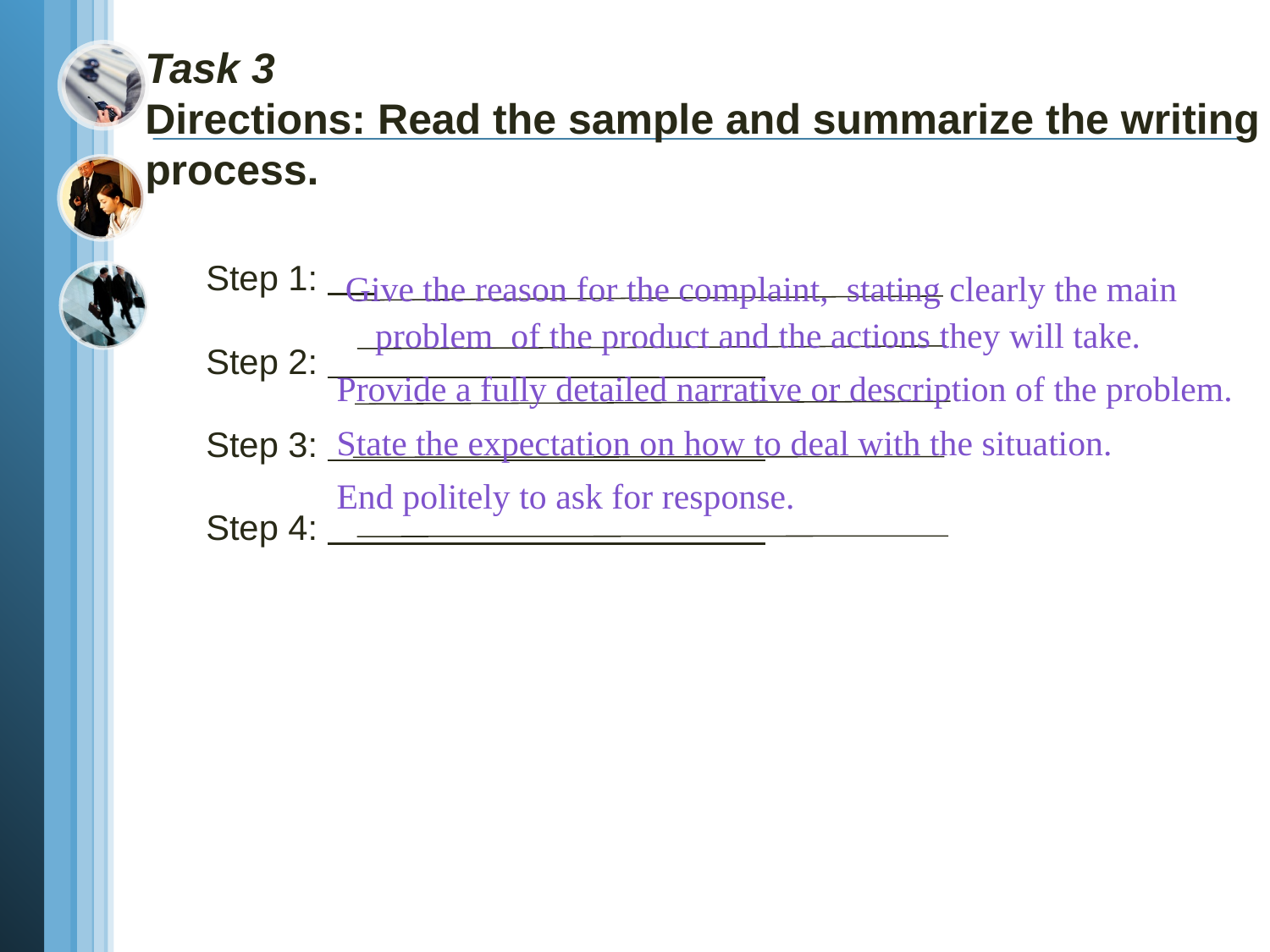

# Task 3 Directions: Read the sample and summarize the writing process.

      Step 1:
      Step 2:
      Step 3:
      Step 4:
  Give the reason for the complaint,  stating clearly the main problem  of the product and the actions they will take.
 Provide a fully detailed narrative or description of the problem.
 State the expectation on how to deal with the situation.
 End politely to ask for response.